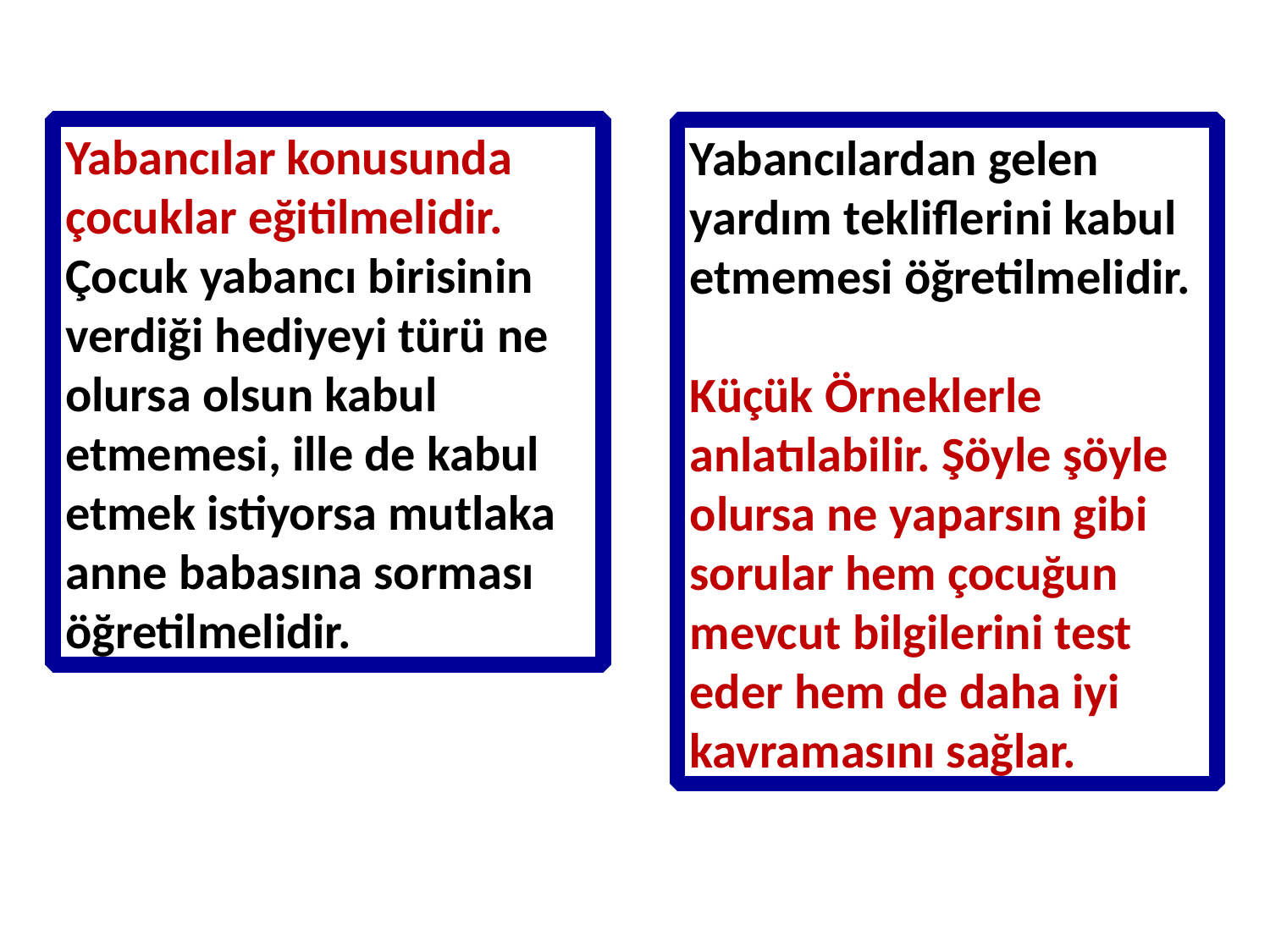

Yabancılar konusunda çocuklar eğitilmelidir. Çocuk yabancı birisinin verdiği hediyeyi türü ne olursa olsun kabul etmemesi, ille de kabul etmek istiyorsa mutlaka anne babasına sorması öğretilmelidir.
Yabancılardan gelen yardım tekliflerini kabul etmemesi öğretilmelidir.

Küçük Örneklerle anlatılabilir. Şöyle şöyle olursa ne yaparsın gibi sorular hem çocuğun mevcut bilgilerini test eder hem de daha iyi kavramasını sağlar.